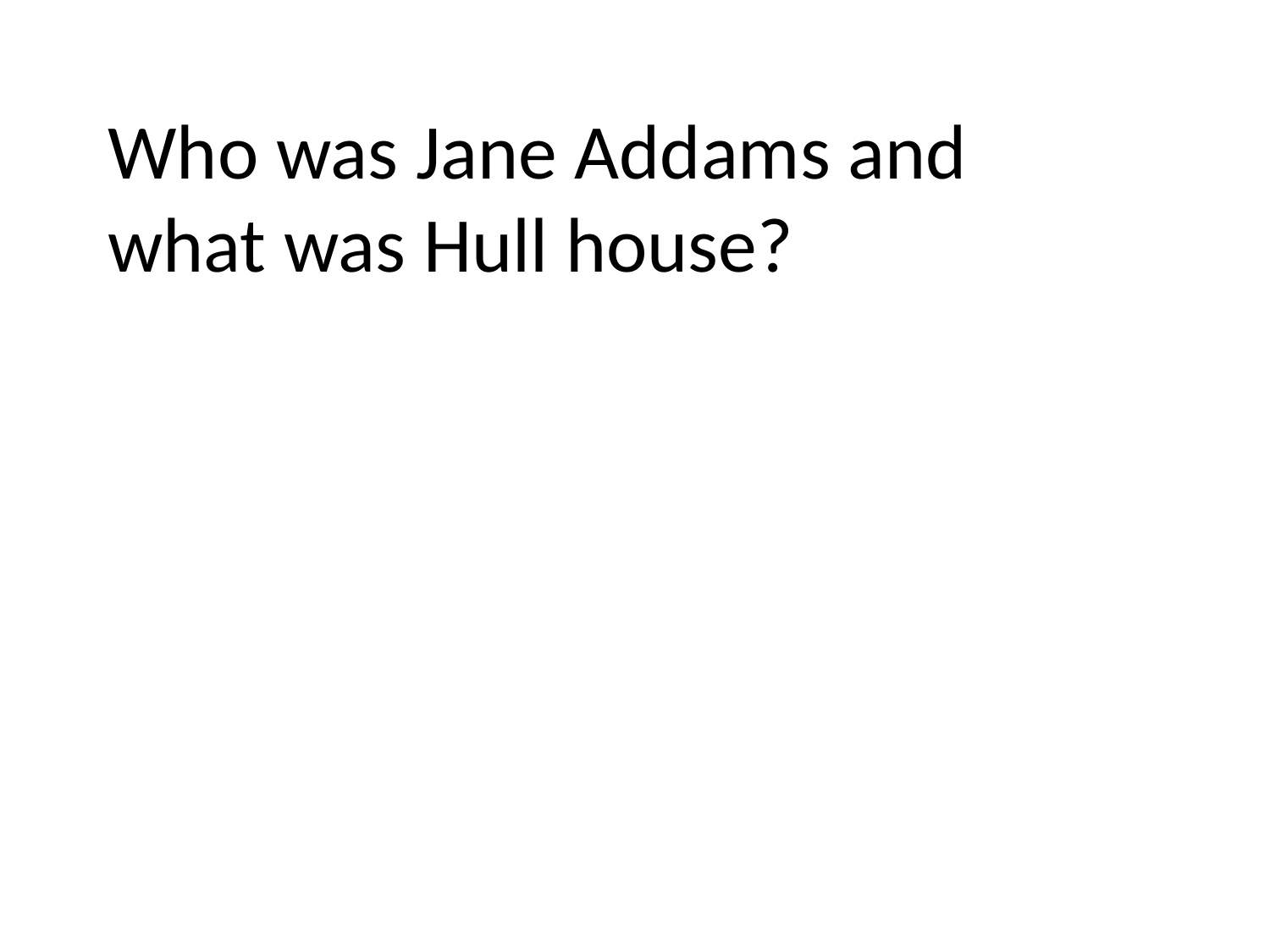

Who was Jane Addams and what was Hull house?